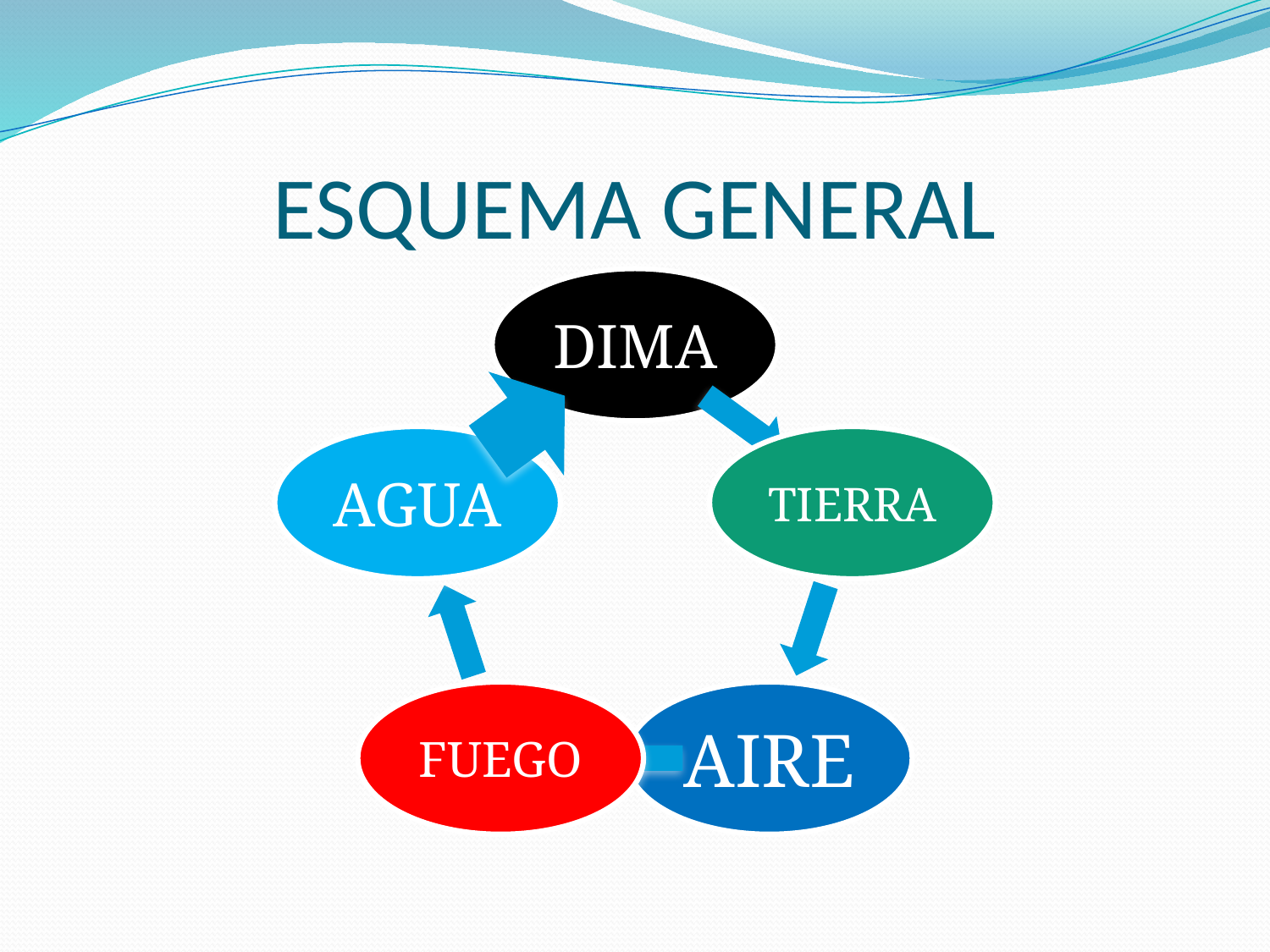

# ESQUEMA GENERAL
DIMA
TIERRA
AIRE
FUEGO
AGUA